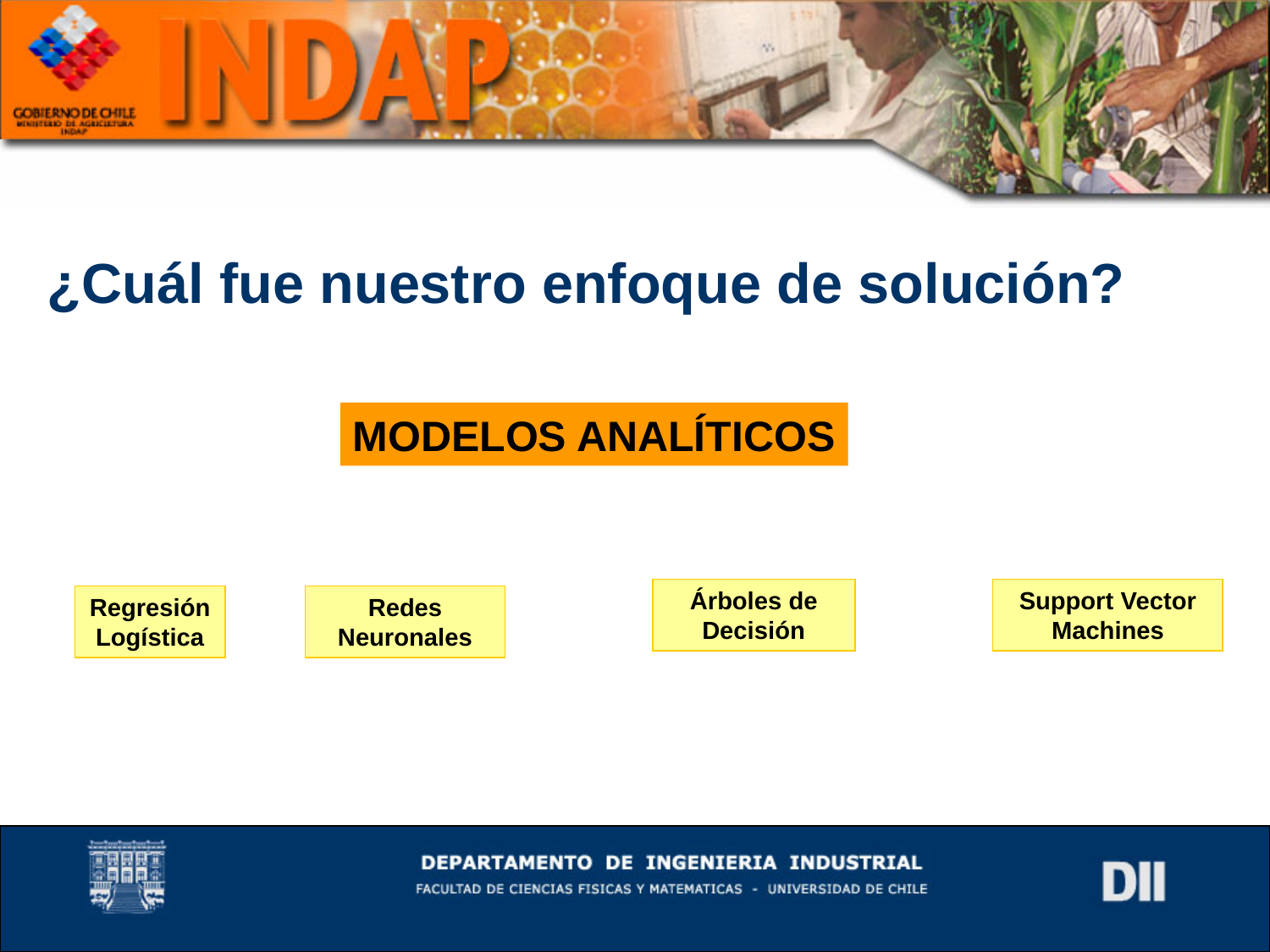

¿Cuál fue nuestro enfoque de solución?
MODELOS ANALÍTICOS
Árboles de Decisión
Support Vector Machines
Regresión
Logística
Redes Neuronales